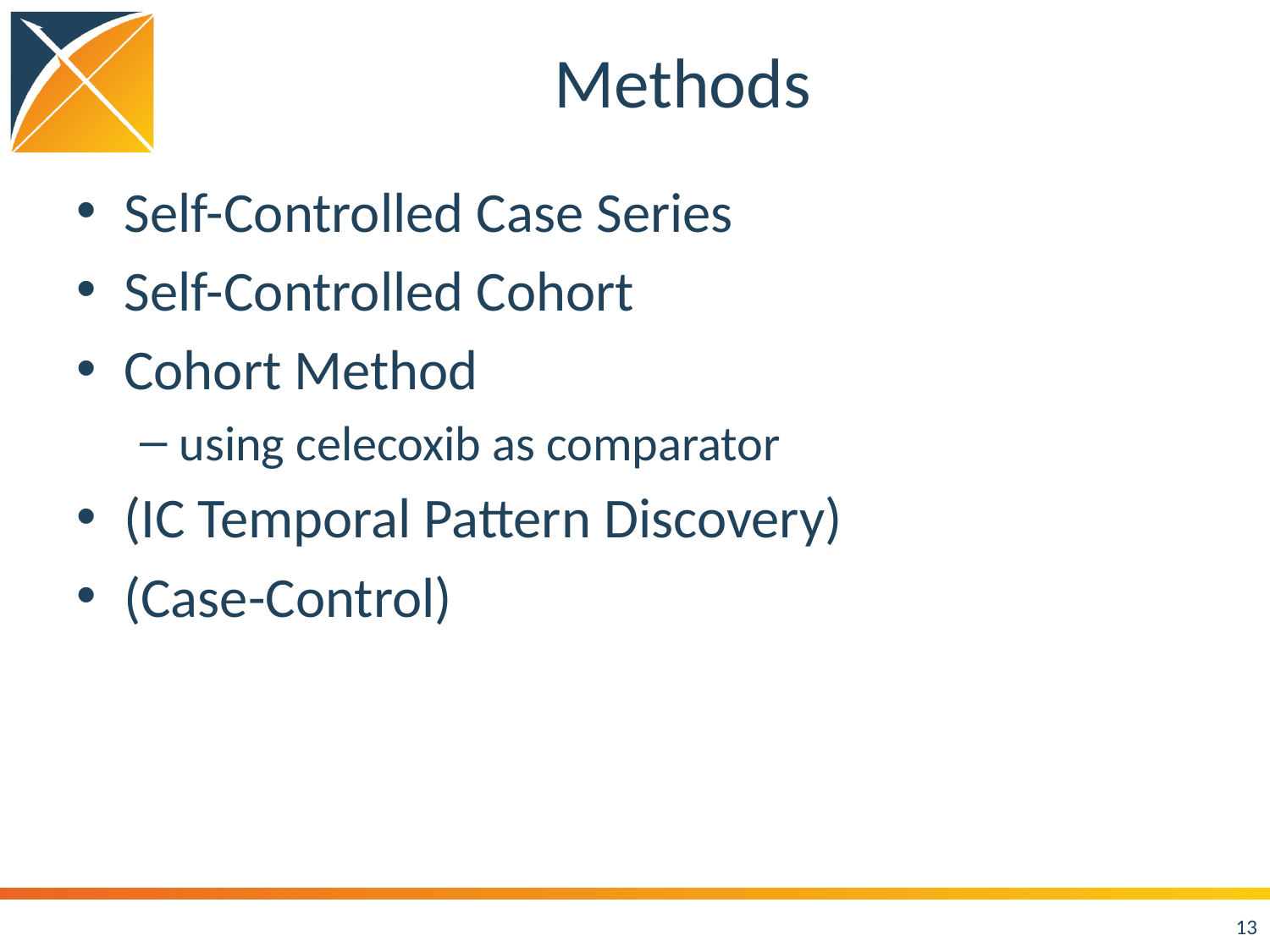

# Methods
Self-Controlled Case Series
Self-Controlled Cohort
Cohort Method
using celecoxib as comparator
(IC Temporal Pattern Discovery)
(Case-Control)
13